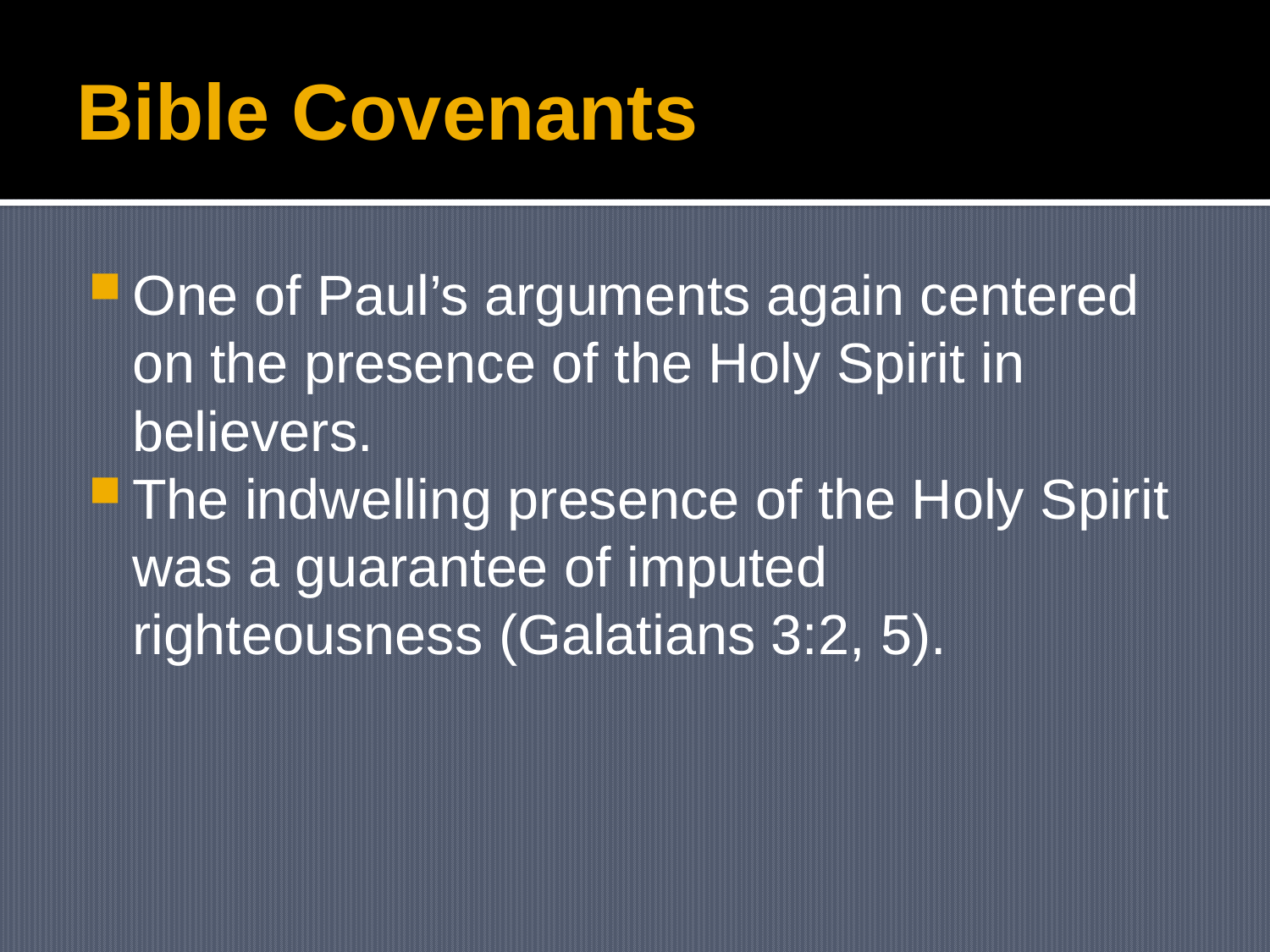

# Bible Covenants
One of Paul’s arguments again centered on the presence of the Holy Spirit in believers.
The indwelling presence of the Holy Spirit was a guarantee of imputed righteousness (Galatians 3:2, 5).